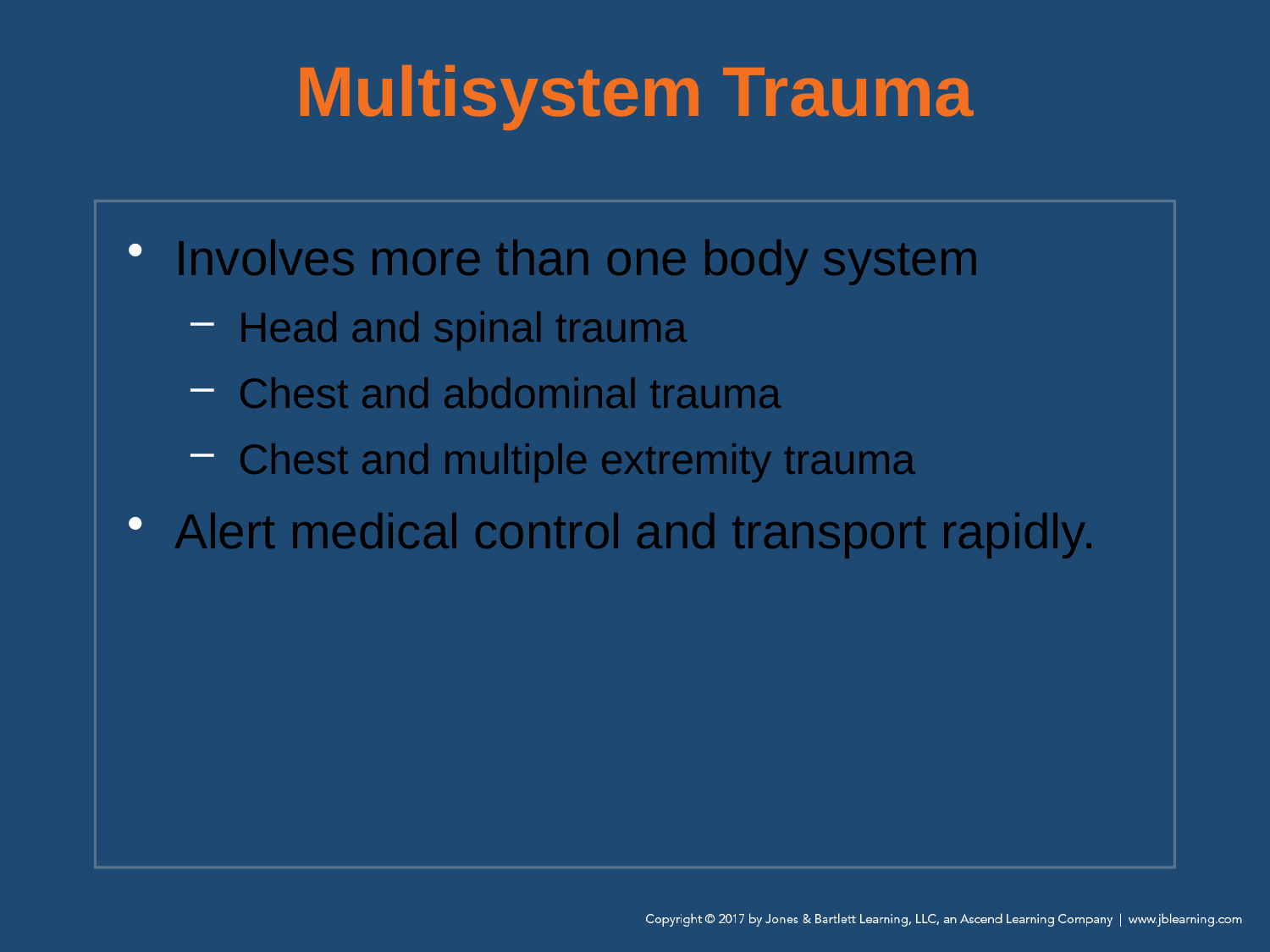

# Multisystem Trauma
Involves more than one body system
Head and spinal trauma
Chest and abdominal trauma
Chest and multiple extremity trauma
Alert medical control and transport rapidly.